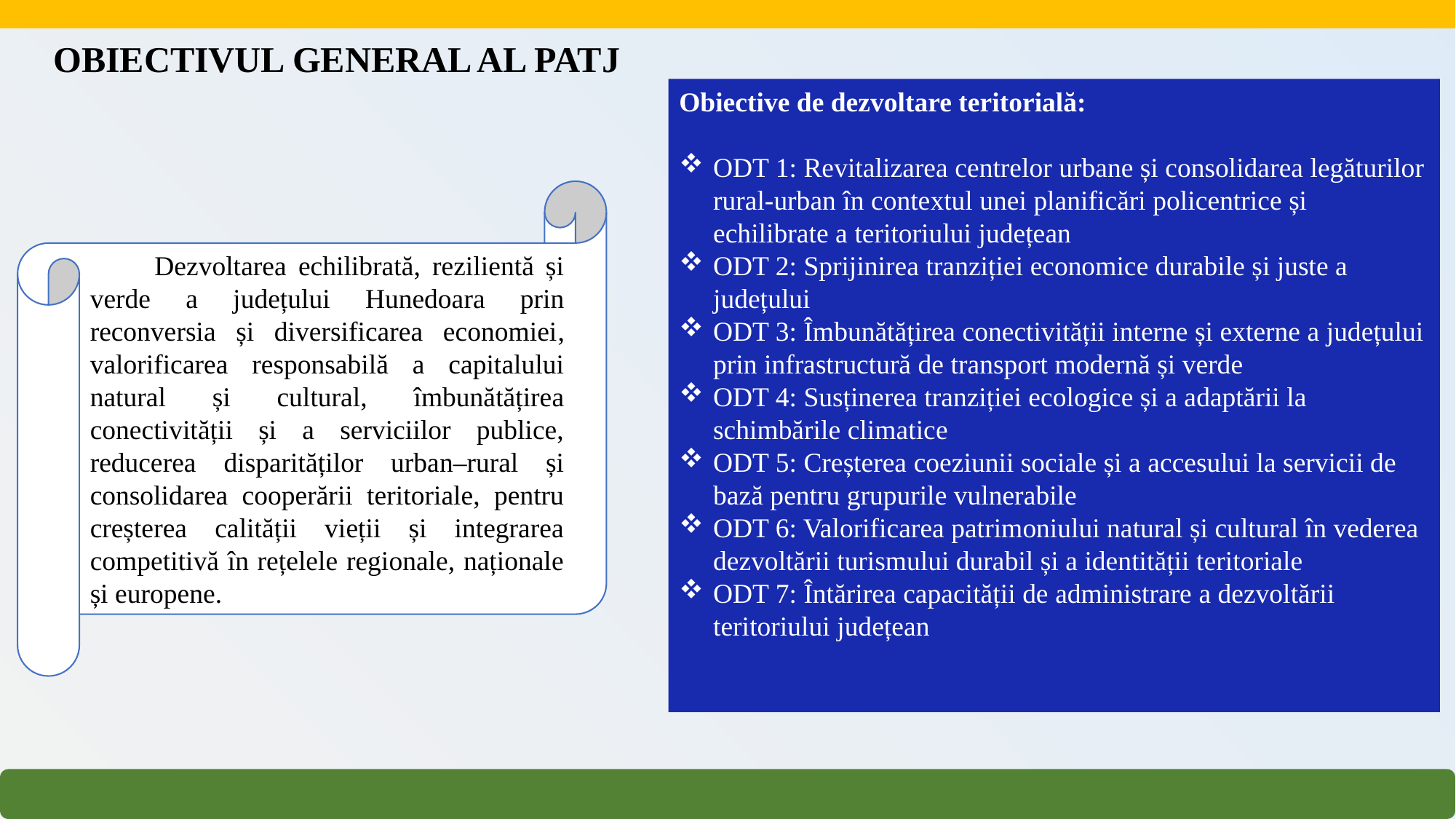

OBIECTIVUL GENERAL AL PATJ
Obiective de dezvoltare teritorială:

ODT 1: Revitalizarea centrelor urbane și consolidarea legăturilor rural-urban în contextul unei planificări policentrice și echilibrate a teritoriului județean
ODT 2: Sprijinirea tranziției economice durabile și juste a județului
ODT 3: Îmbunătățirea conectivității interne și externe a județului prin infrastructură de transport modernă și verde
ODT 4: Susținerea tranziției ecologice și a adaptării la schimbările climatice
ODT 5: Creșterea coeziunii sociale și a accesului la servicii de bază pentru grupurile vulnerabile
ODT 6: Valorificarea patrimoniului natural și cultural în vederea dezvoltării turismului durabil și a identității teritoriale
ODT 7: Întărirea capacității de administrare a dezvoltării teritoriului județean

Dezvoltarea echilibrată, rezilientă și verde a județului Hunedoara prin reconversia și diversificarea economiei, valorificarea responsabilă a capitalului natural și cultural, îmbunătățirea conectivității și a serviciilor publice, reducerea disparităților urban–rural și consolidarea cooperării teritoriale, pentru creșterea calității vieții și integrarea competitivă în rețelele regionale, naționale și europene.